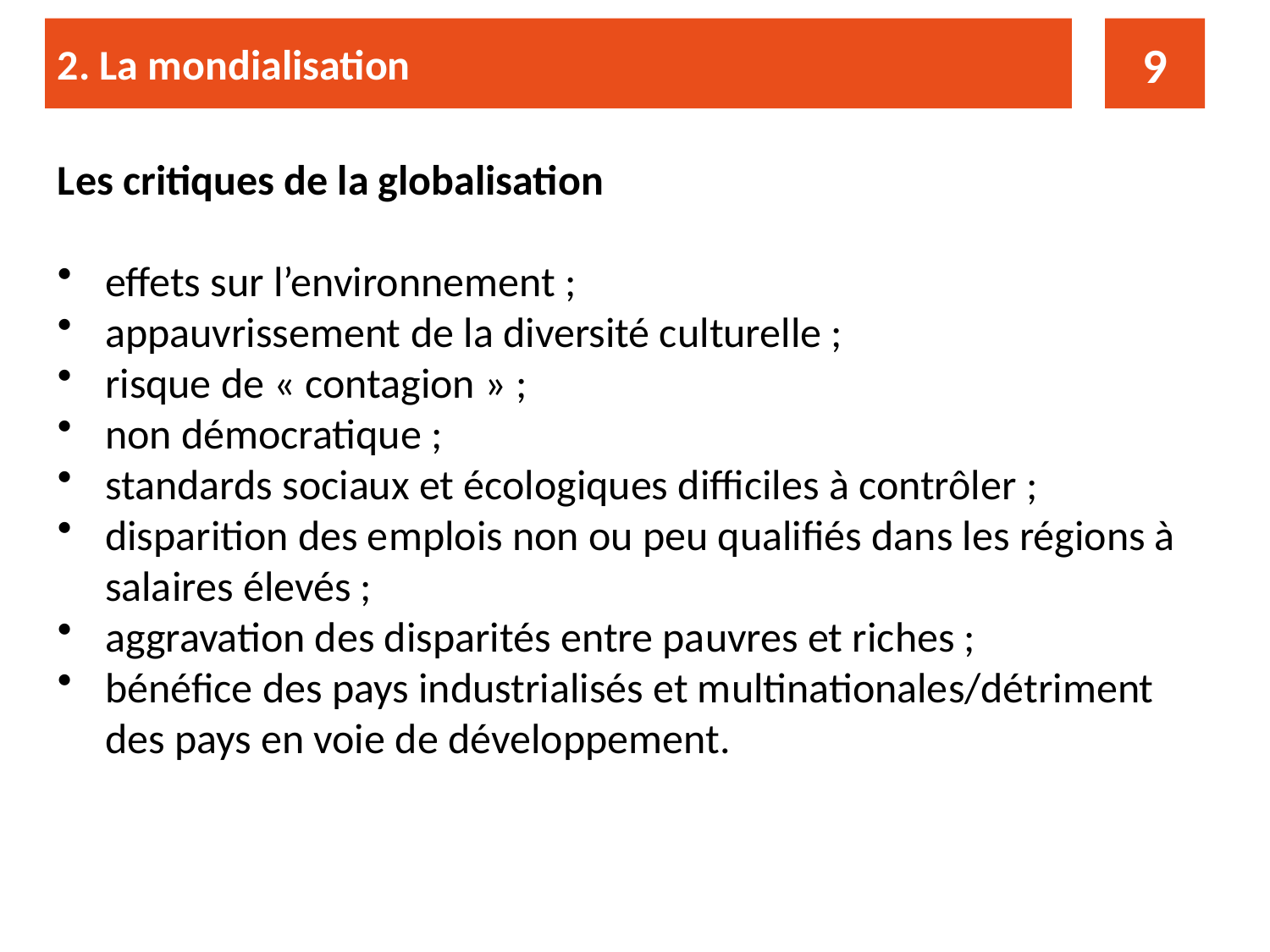

2. La mondialisation
9
Les critiques de la globalisation

effets sur l’environnement ;
appauvrissement de la diversité culturelle ;
risque de « contagion » ;
non démocratique ;
standards sociaux et écologiques difficiles à contrôler ;
disparition des emplois non ou peu qualifiés dans les régions à salaires élevés ;
aggravation des disparités entre pauvres et riches ;
bénéfice des pays industrialisés et multinationales/détriment des pays en voie de développement.